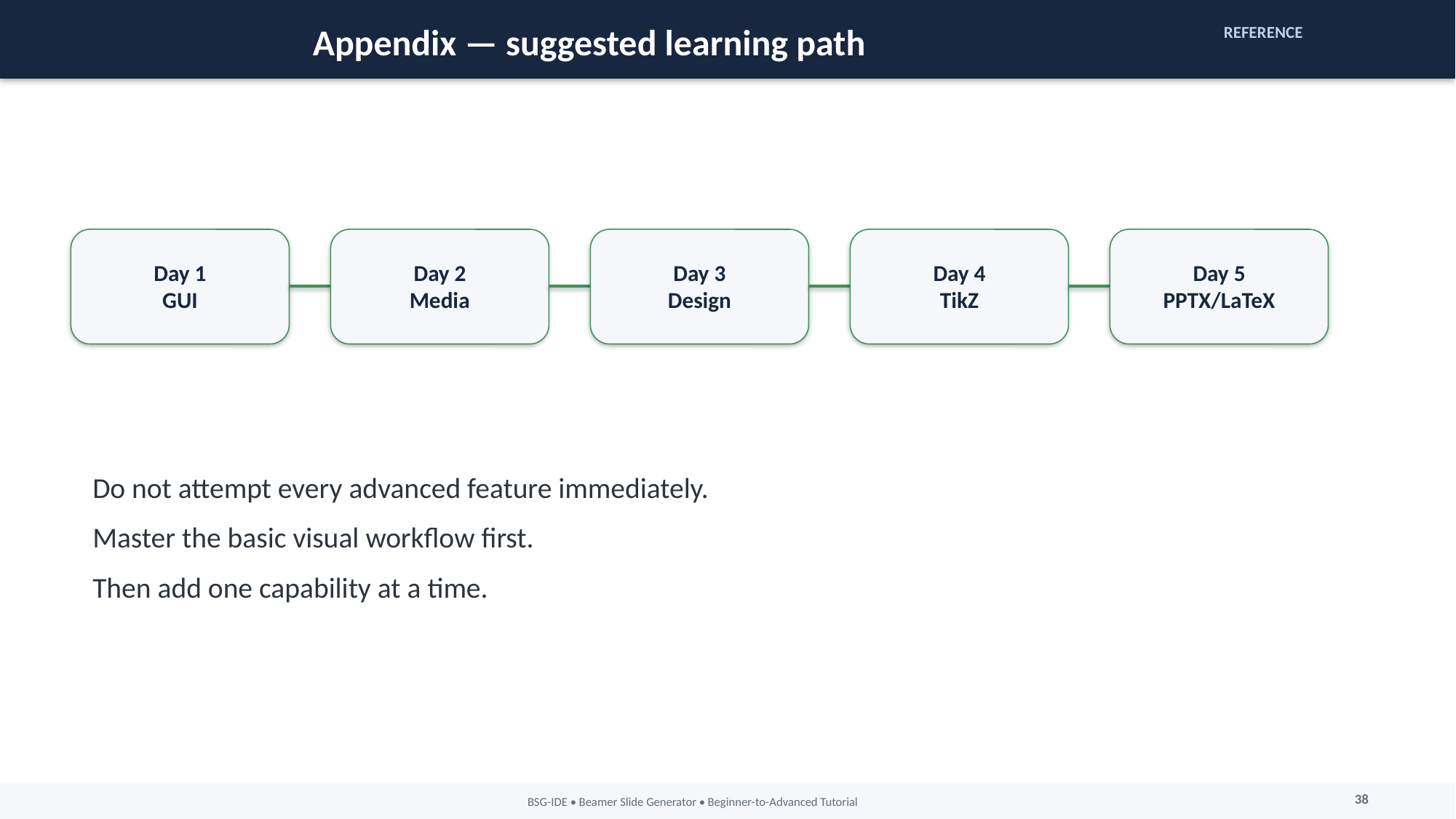

Appendix — suggested learning path
REFERENCE

Day 1
GUI
Day 2
Media
Day 3
Design
Day 4
TikZ
Day 5
PPTX/LaTeX
Do not attempt every advanced feature immediately.
Master the basic visual workflow first.
Then add one capability at a time.

38
BSG-IDE • Beamer Slide Generator • Beginner-to-Advanced Tutorial